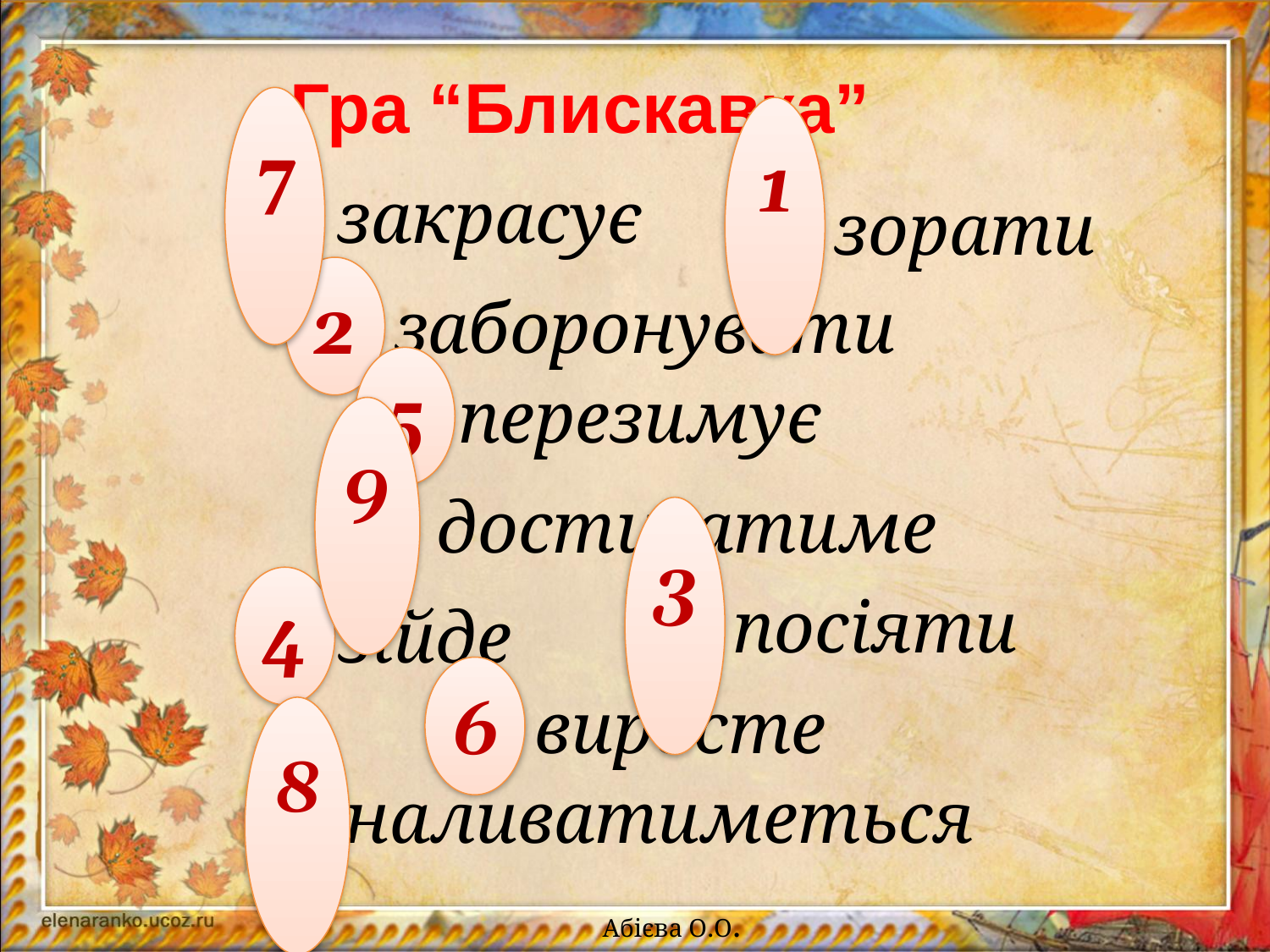

Гра “Блискавка”
7
закрасує
1
зорати
2
заборонувати
5
перезимує
9
   достигатиме
3
посіяти
4
зійде
   виросте
6
наливатиметься
8
Абієва О.О.